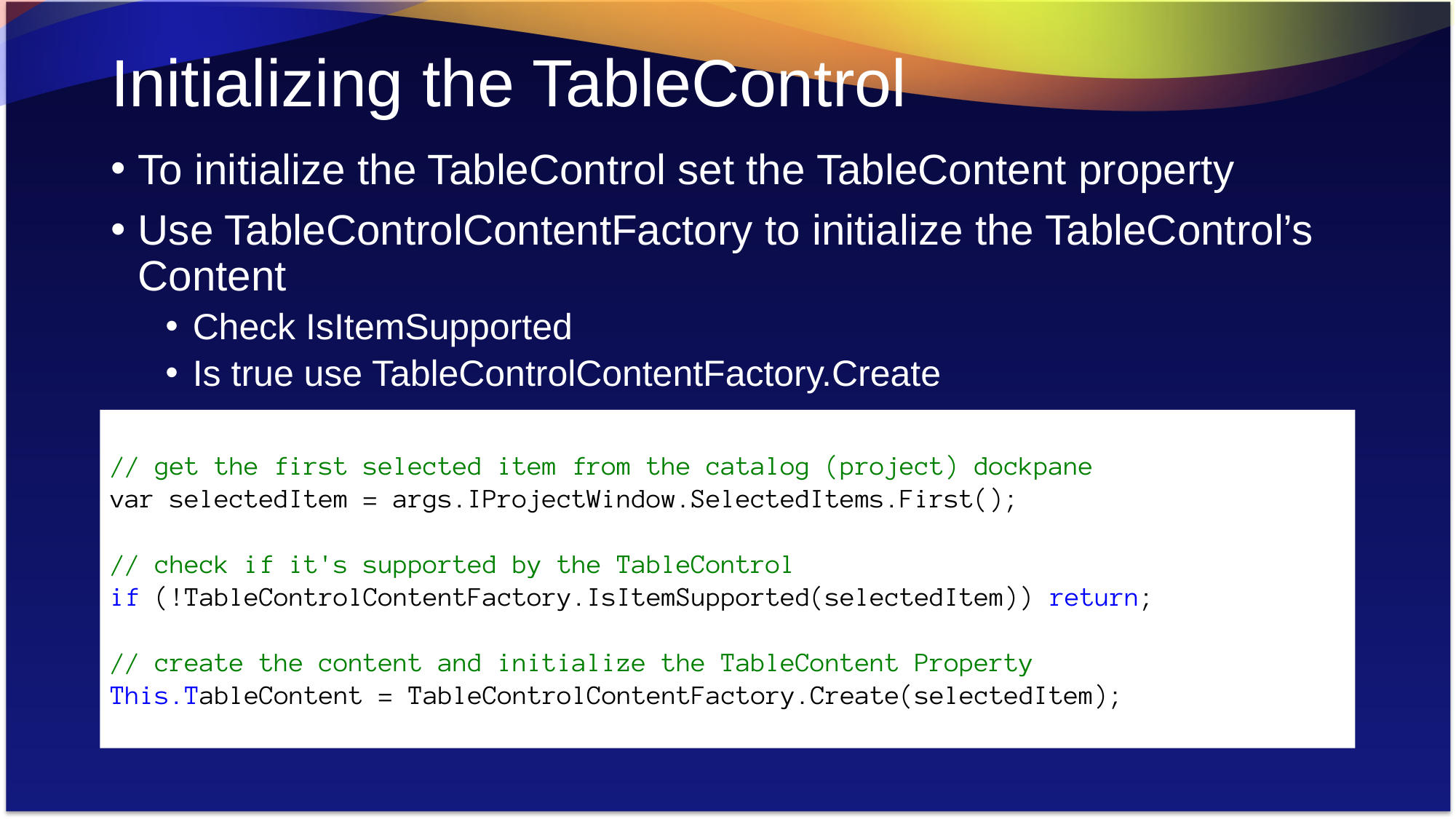

# Initializing the TableControl
To initialize the TableControl set the TableContent property
Use TableControlContentFactory to initialize the TableControl’s Content
Check IsItemSupported
Is true use TableControlContentFactory.Create

// get the first selected item from the catalog (project) dockpane
var selectedItem = args.IProjectWindow.SelectedItems.First();

// check if it's supported by the TableControl
if (!TableControlContentFactory.IsItemSupported(selectedItem)) return;

// create the content and initialize the TableContent Property
This.TableContent = TableControlContentFactory.Create(selectedItem);